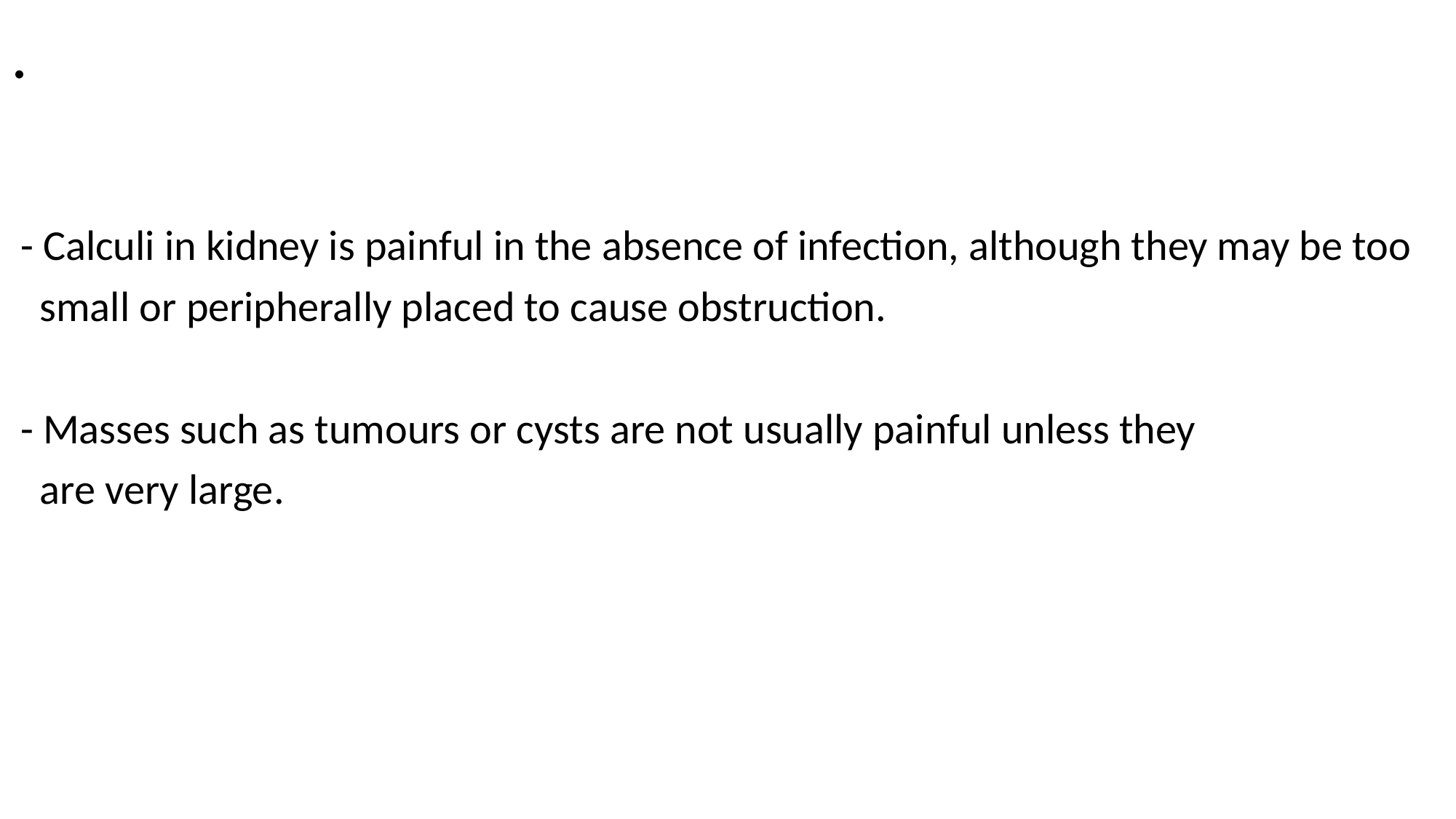

# .

 - Calculi in kidney is painful in the absence of infection, although they may be too
   small or peripherally placed to cause obstruction.

 - Masses such as tumours or cysts are not usually painful unless they
   are very large.